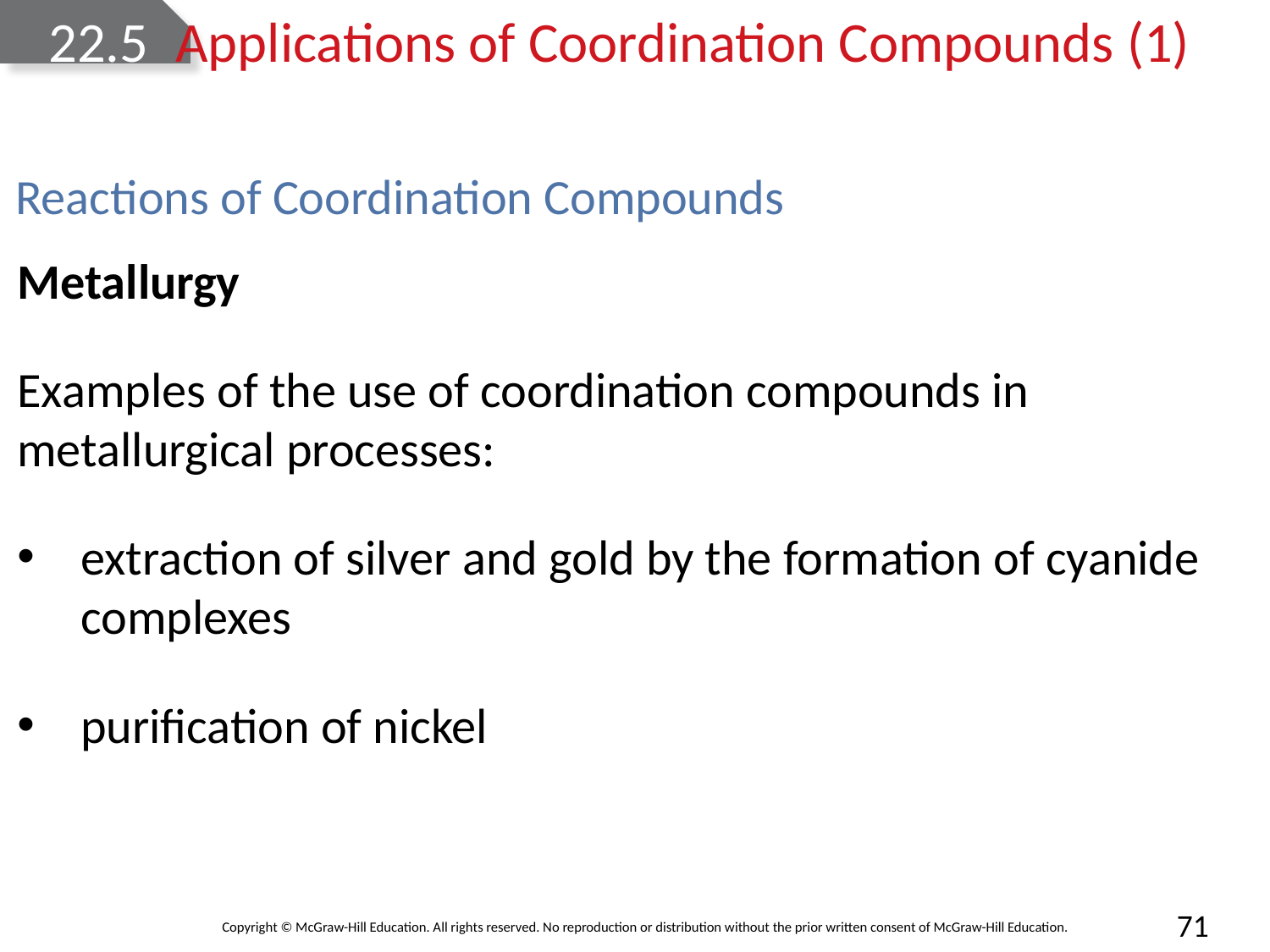

# 22.5	Applications of Coordination Compounds (1)
Reactions of Coordination Compounds
Metallurgy
Examples of the use of coordination compounds in metallurgical processes:
extraction of silver and gold by the formation of cyanide complexes
purification of nickel